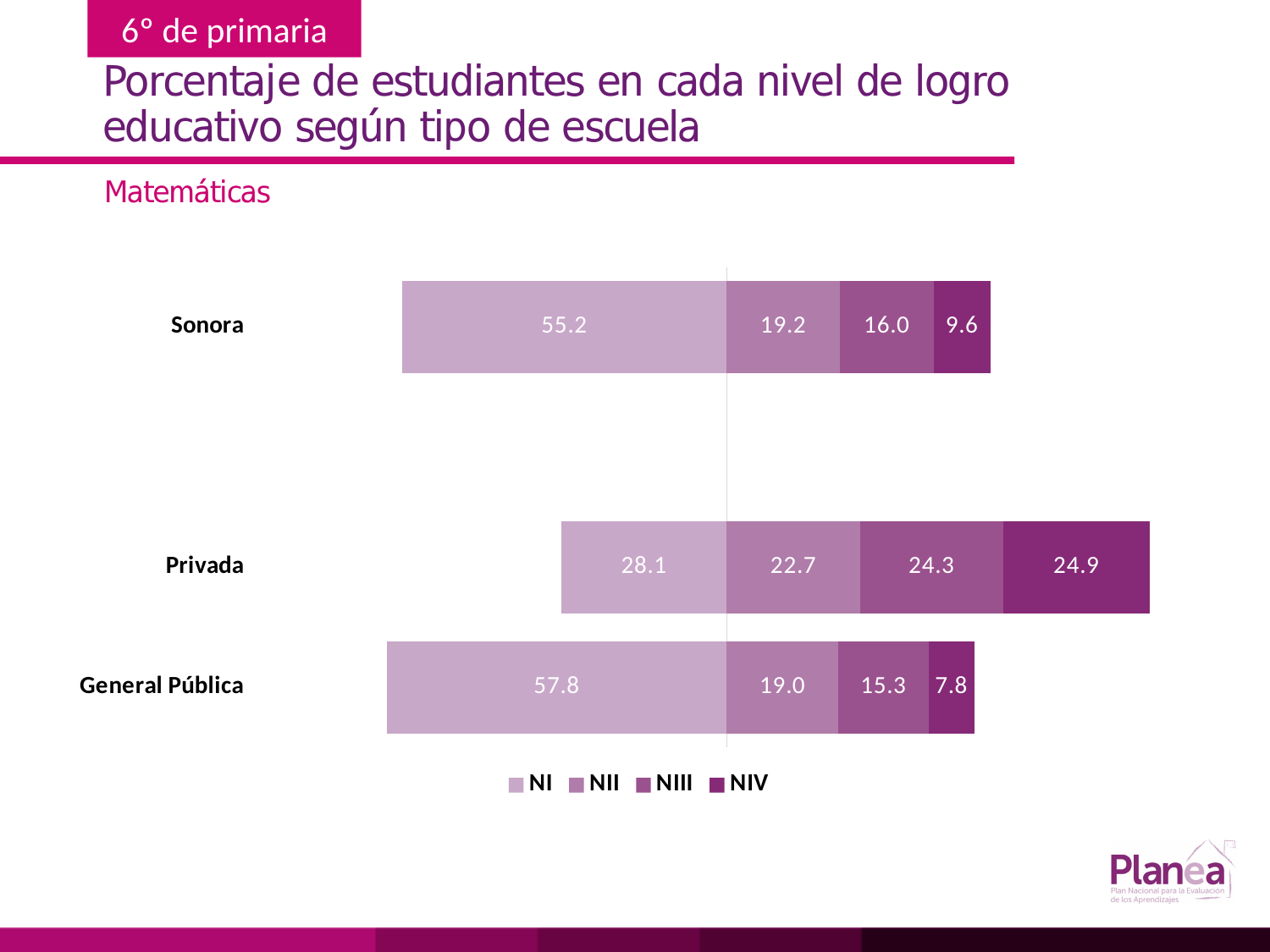

# Porcentaje de estudiantes en cada nivel de logro educativo según tipo de escuela

Matemáticas

### Chart

| Category |  |  |  |  |
|---|---|---|---|---|
| General Pública | -57.8 | 19.0 | 15.3 | 7.8 |
| Privada | -28.1 | 22.7 | 24.3 | 24.9 |
|  | None | None | None | None |
| Sonora | -55.2 | 19.2 | 16.0 | 9.6 |